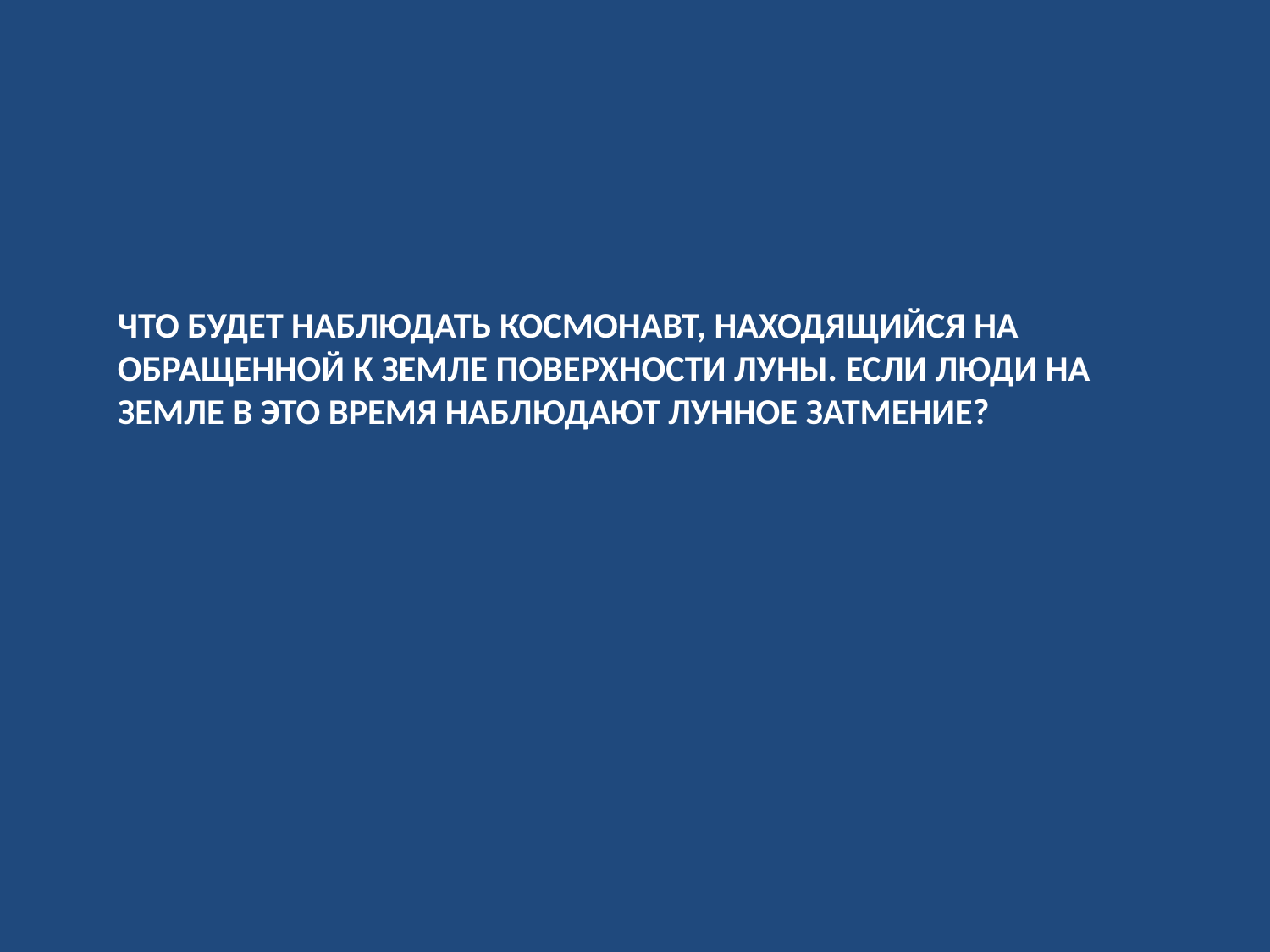

# Что будет наблюдать космонавт, находящийся на обращенной к Земле поверхности Луны. Если люди на Земле в это время наблюдают лунное затмение?